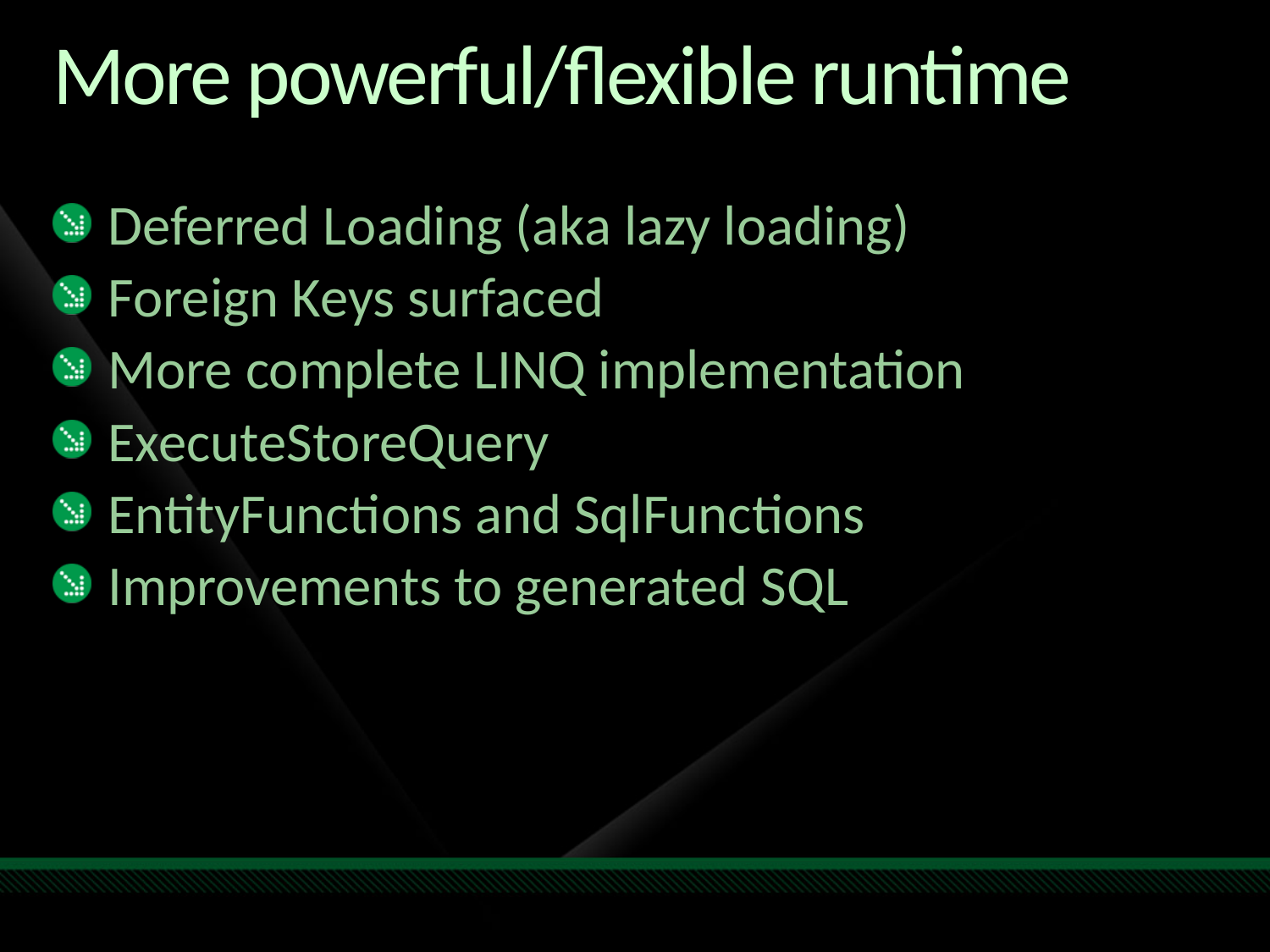

# More powerful/flexible runtime
Deferred Loading (aka lazy loading)
Foreign Keys surfaced
More complete LINQ implementation
ExecuteStoreQuery
EntityFunctions and SqlFunctions
Improvements to generated SQL